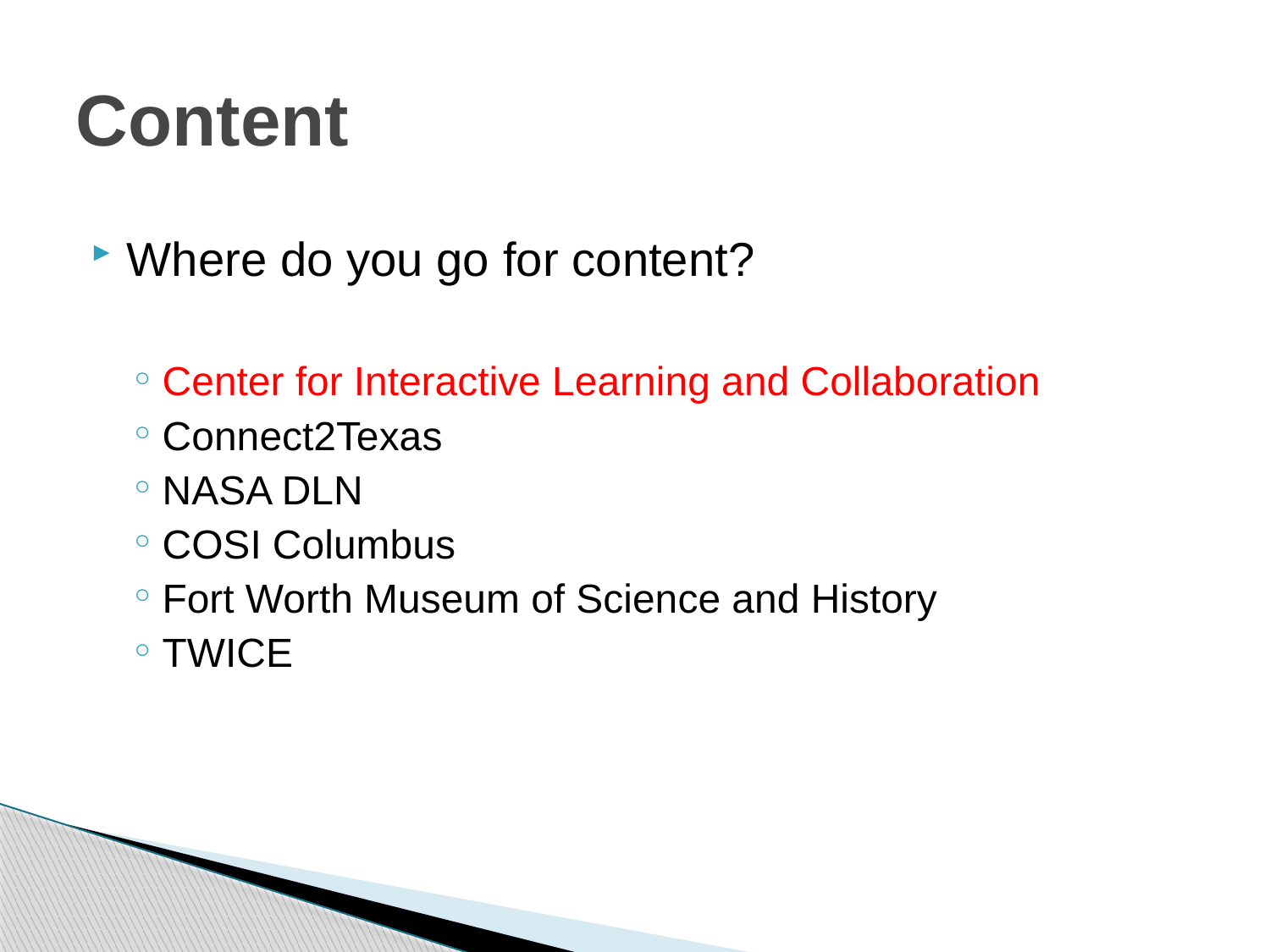

# Content
Where do you go for content?

Center for Interactive Learning and Collaboration
Connect2Texas
NASA DLN
COSI Columbus
Fort Worth Museum of Science and History
TWICE